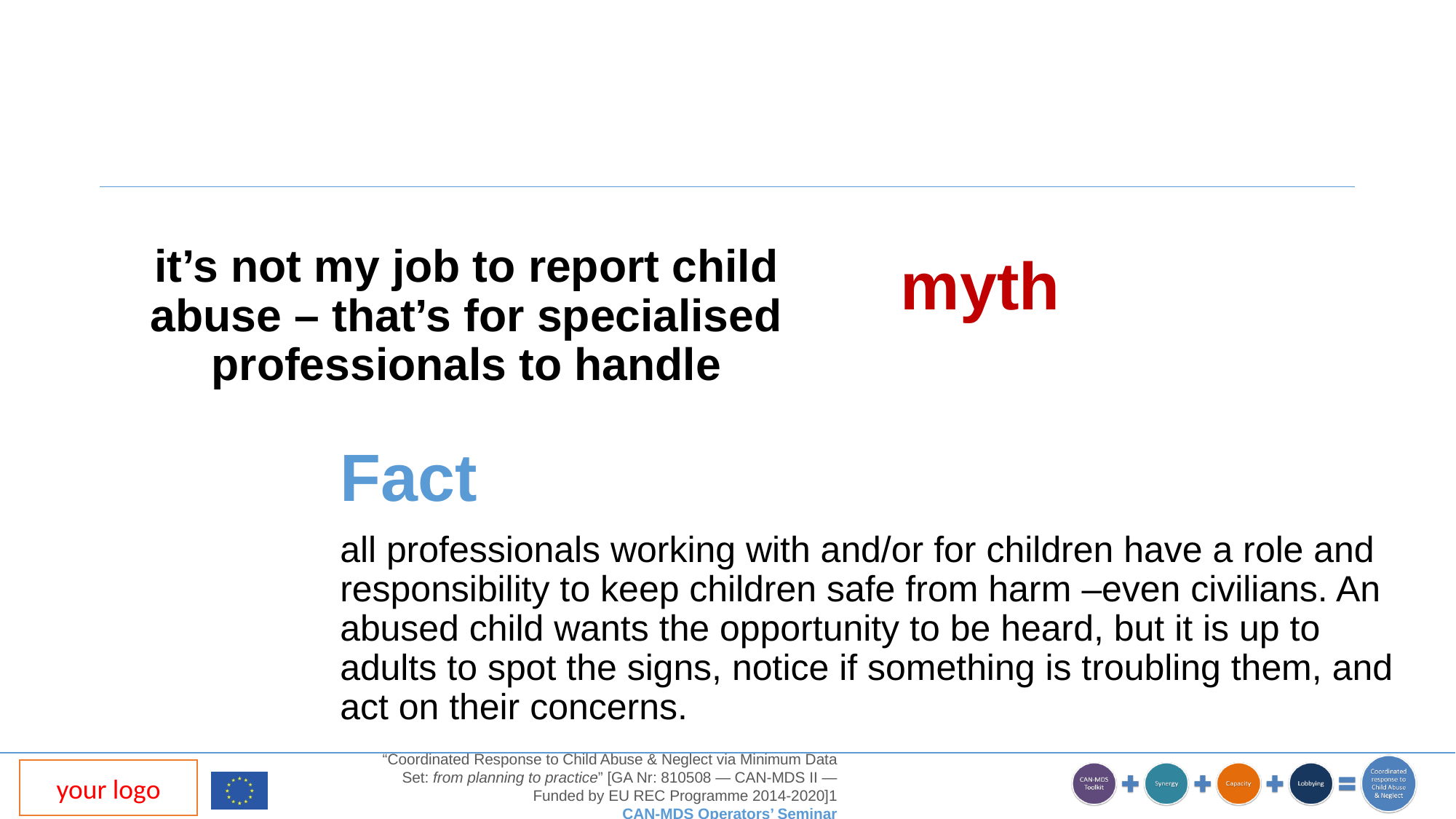

it’s not my job to report child abuse – that’s for specialised professionals to handle
myth
Fact
all professionals working with and/or for children have a role and responsibility to keep children safe from harm –even civilians. An abused child wants the opportunity to be heard, but it is up to adults to spot the signs, notice if something is troubling them, and act on their concerns.